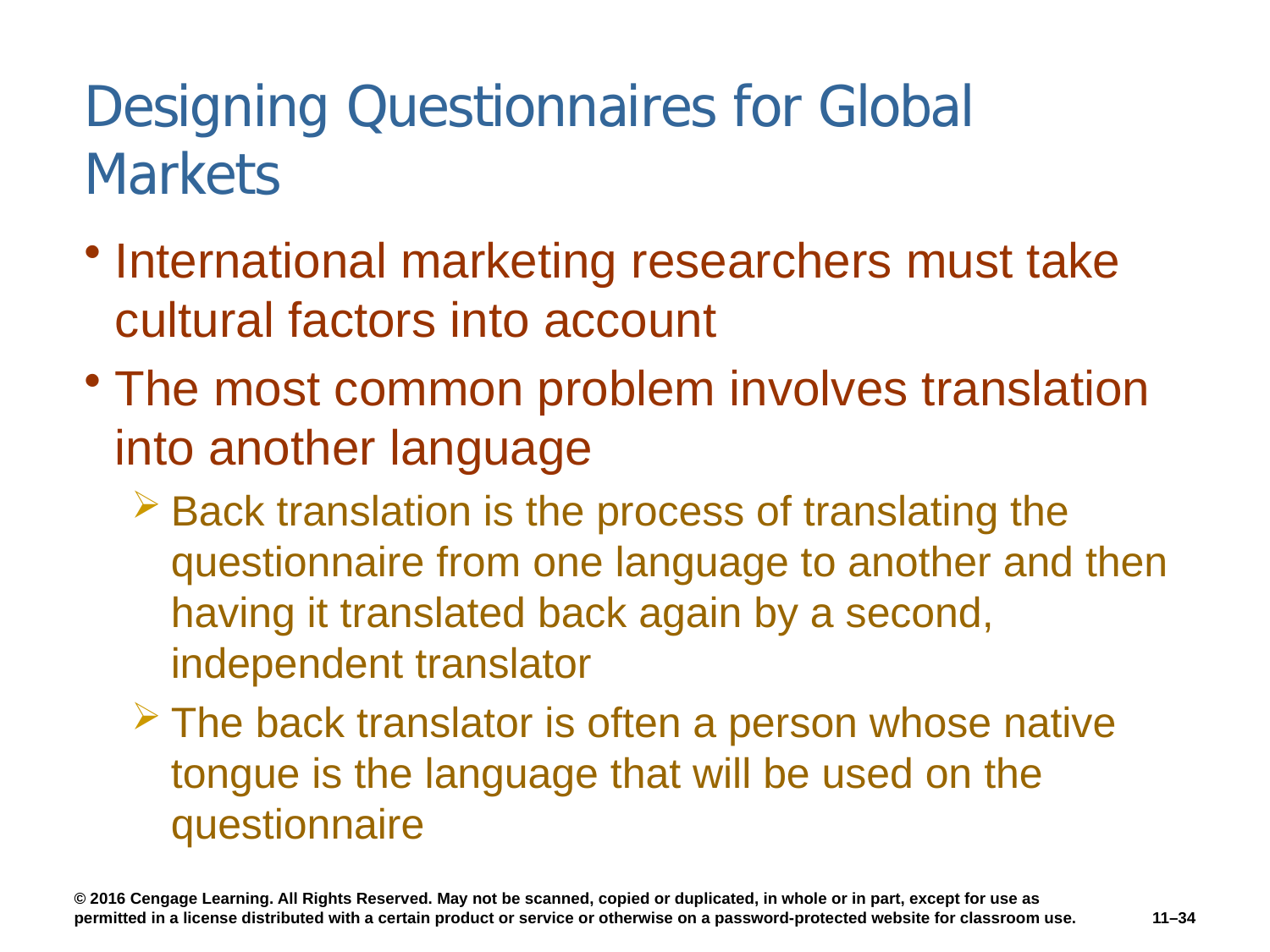

# Designing Questionnaires for Global Markets
International marketing researchers must take cultural factors into account
The most common problem involves translation into another language
Back translation is the process of translating the questionnaire from one language to another and then having it translated back again by a second, independent translator
The back translator is often a person whose native tongue is the language that will be used on the questionnaire

11–34
© 2016 Cengage Learning. All Rights Reserved. May not be scanned, copied or duplicated, in whole or in part, except for use as permitted in a license distributed with a certain product or service or otherwise on a password-protected website for classroom use.